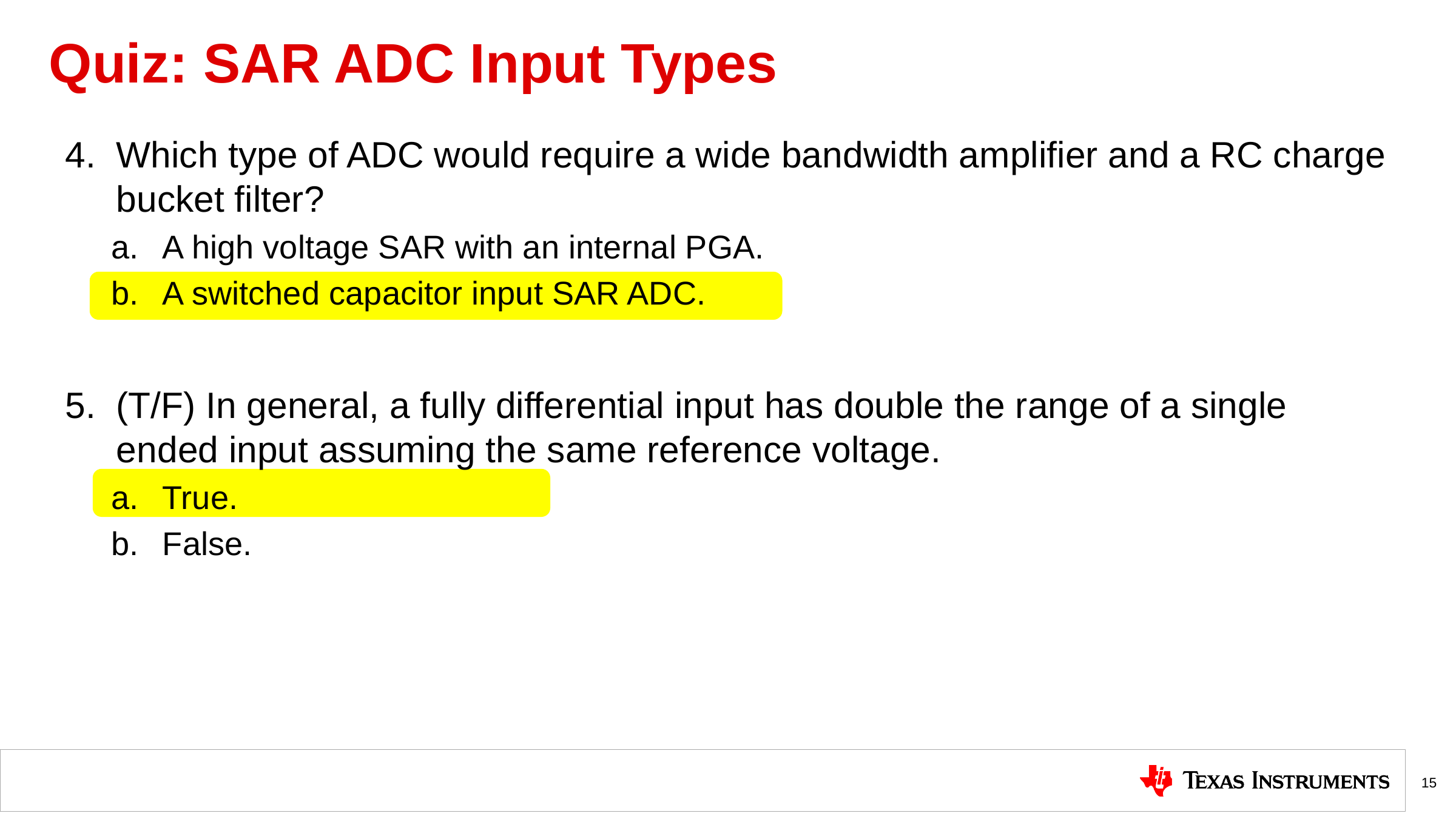

# Quiz: SAR ADC Input Types
Which type of ADC would require a wide bandwidth amplifier and a RC charge bucket filter?
A high voltage SAR with an internal PGA.
A switched capacitor input SAR ADC.

(T/F) In general, a fully differential input has double the range of a single ended input assuming the same reference voltage.
True.
False.

15